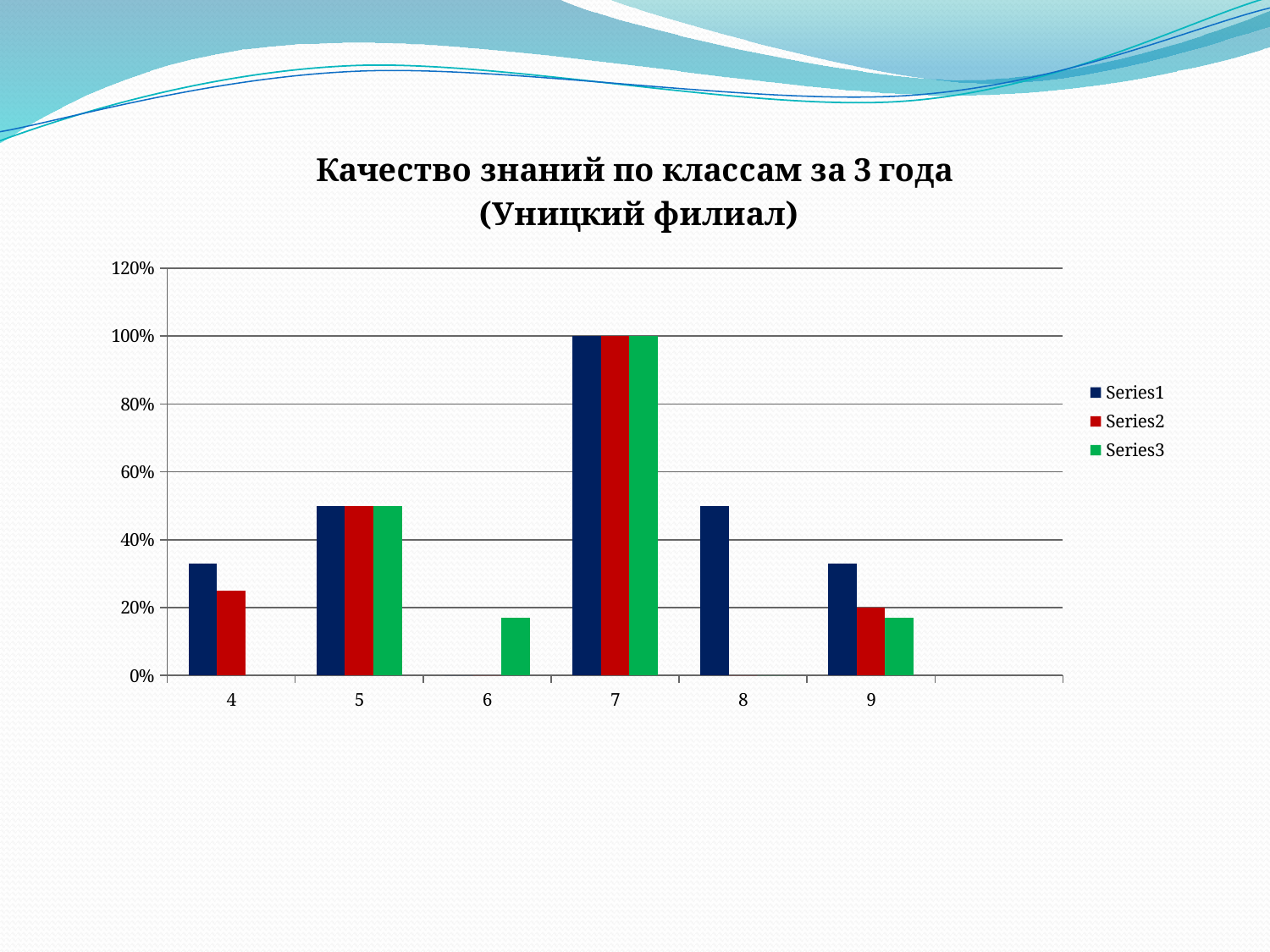

### Chart: Качество знаний по классам за 3 года
 (Уницкий филиал)

| Category |  |  |  |
|---|---|---|---|
| 4 | 0.33000000000000035 | 0.25 | None |
| 5 | 0.5 | 0.5 | 0.5 |
| 6 | 0.0 | 0.0 | 0.17 |
| 7 | 1.0 | 1.0 | 1.0 |
| 8 | 0.5 | 0.0 | 0.0 |
| 9 | 0.33000000000000035 | 0.2 | 0.17 |
|  | None | None | None |